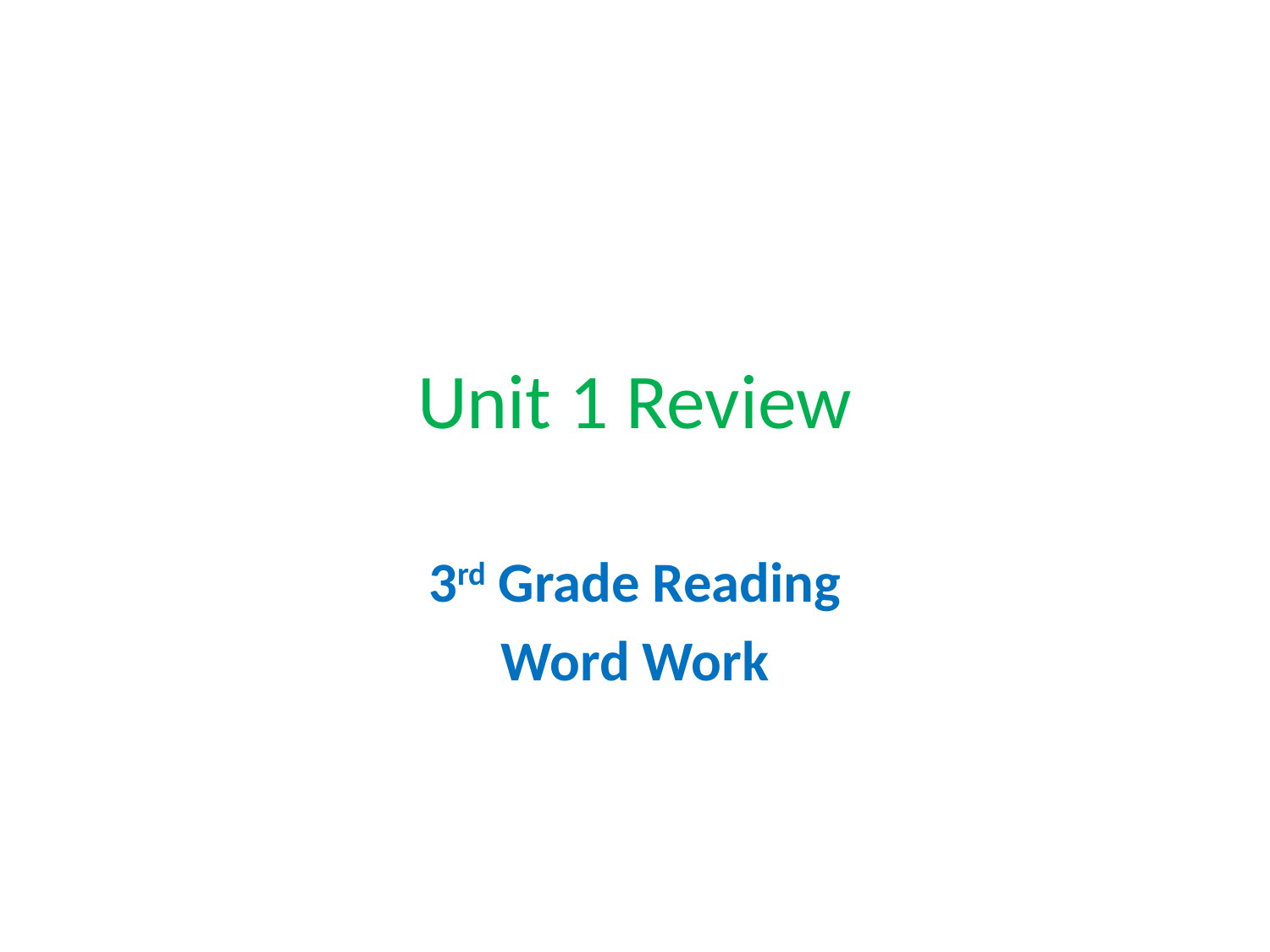

# Unit 1 Review
3rd Grade Reading
Word Work